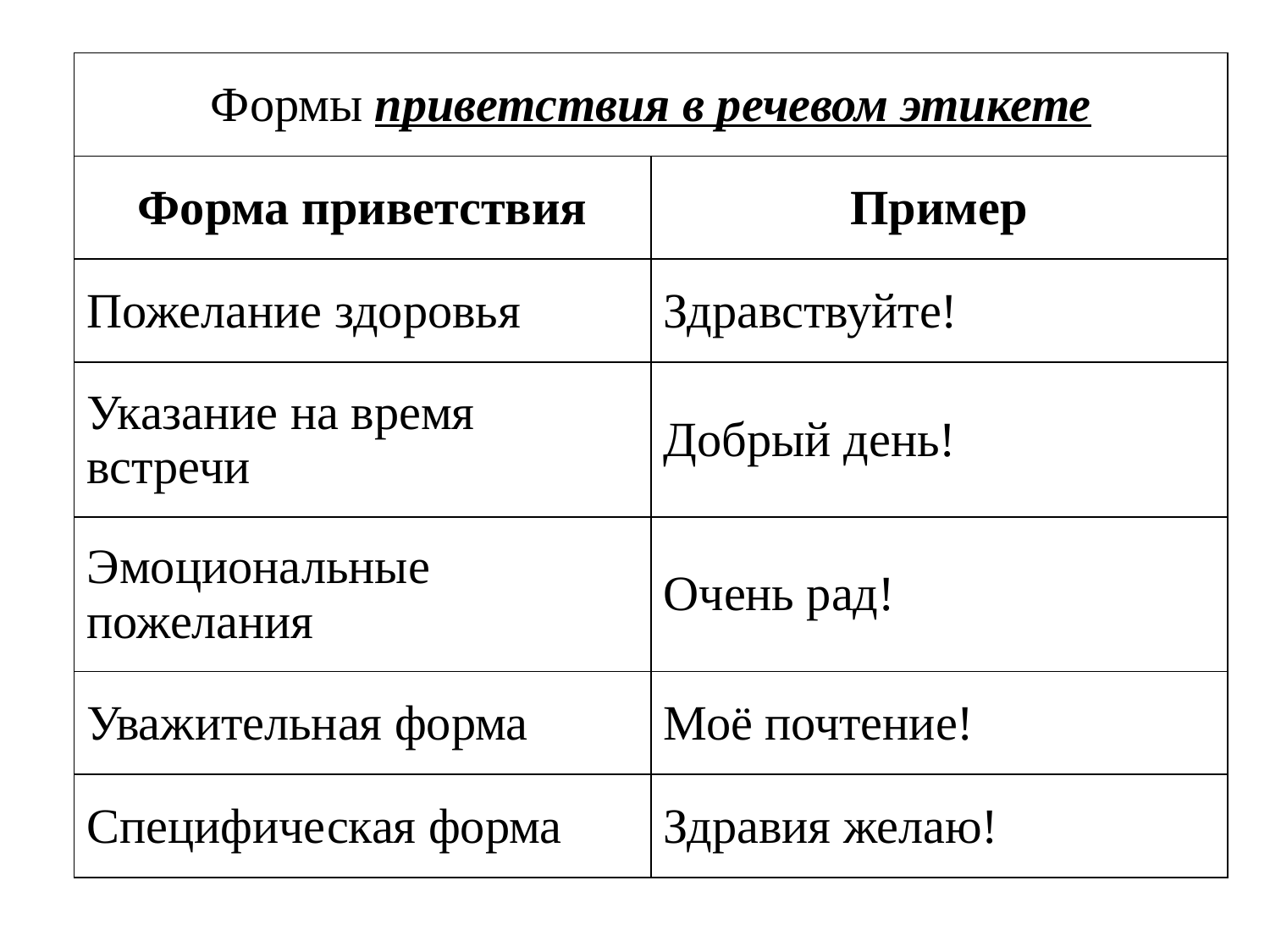

| Формы приветствия в речевом этикете |  |
| --- | --- |
| Форма приветствия | Пример |
| Пожелание здоровья | Здравствуйте! |
| Указание на время встречи | Добрый день! |
| Эмоциональные пожелания | Очень рад! |
| Уважительная форма | Моё почтение! |
| Специфическая форма | Здравия желаю! |